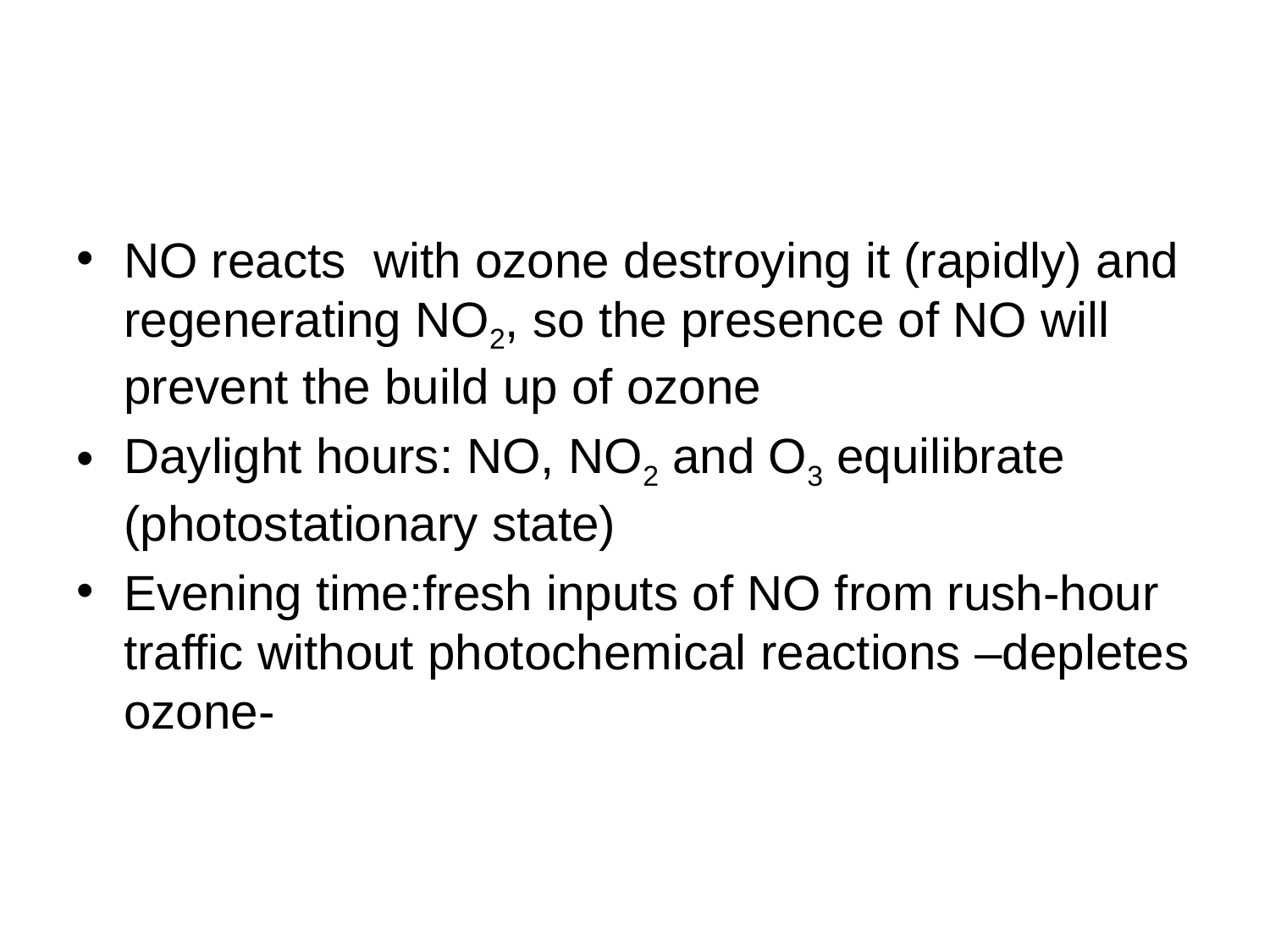

NO reacts  with ozone destroying it (rapidly) and  regenerating NO2, so the presence of NO will prevent the build up of ozone
Daylight hours: NO, NO2 and O3 equilibrate (photostationary state)
Evening time:fresh inputs of NO from rush-hour traffic without photochemical reactions –depletes ozone-